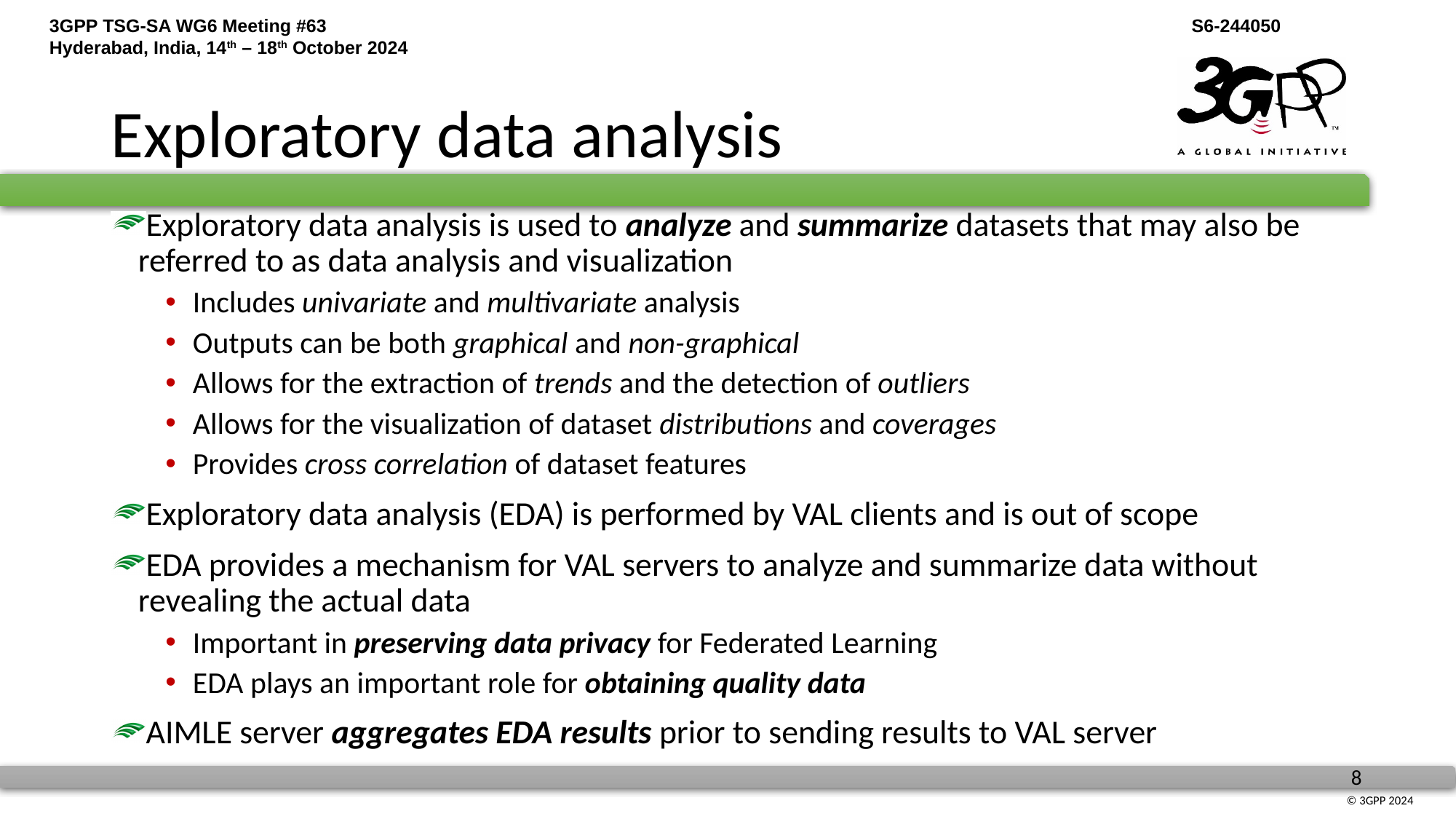

# Exploratory data analysis
Exploratory data analysis is used to analyze and summarize datasets that may also be referred to as data analysis and visualization
Includes univariate and multivariate analysis
Outputs can be both graphical and non-graphical
Allows for the extraction of trends and the detection of outliers
Allows for the visualization of dataset distributions and coverages
Provides cross correlation of dataset features
Exploratory data analysis (EDA) is performed by VAL clients and is out of scope
EDA provides a mechanism for VAL servers to analyze and summarize data without revealing the actual data
Important in preserving data privacy for Federated Learning
EDA plays an important role for obtaining quality data
AIMLE server aggregates EDA results prior to sending results to VAL server